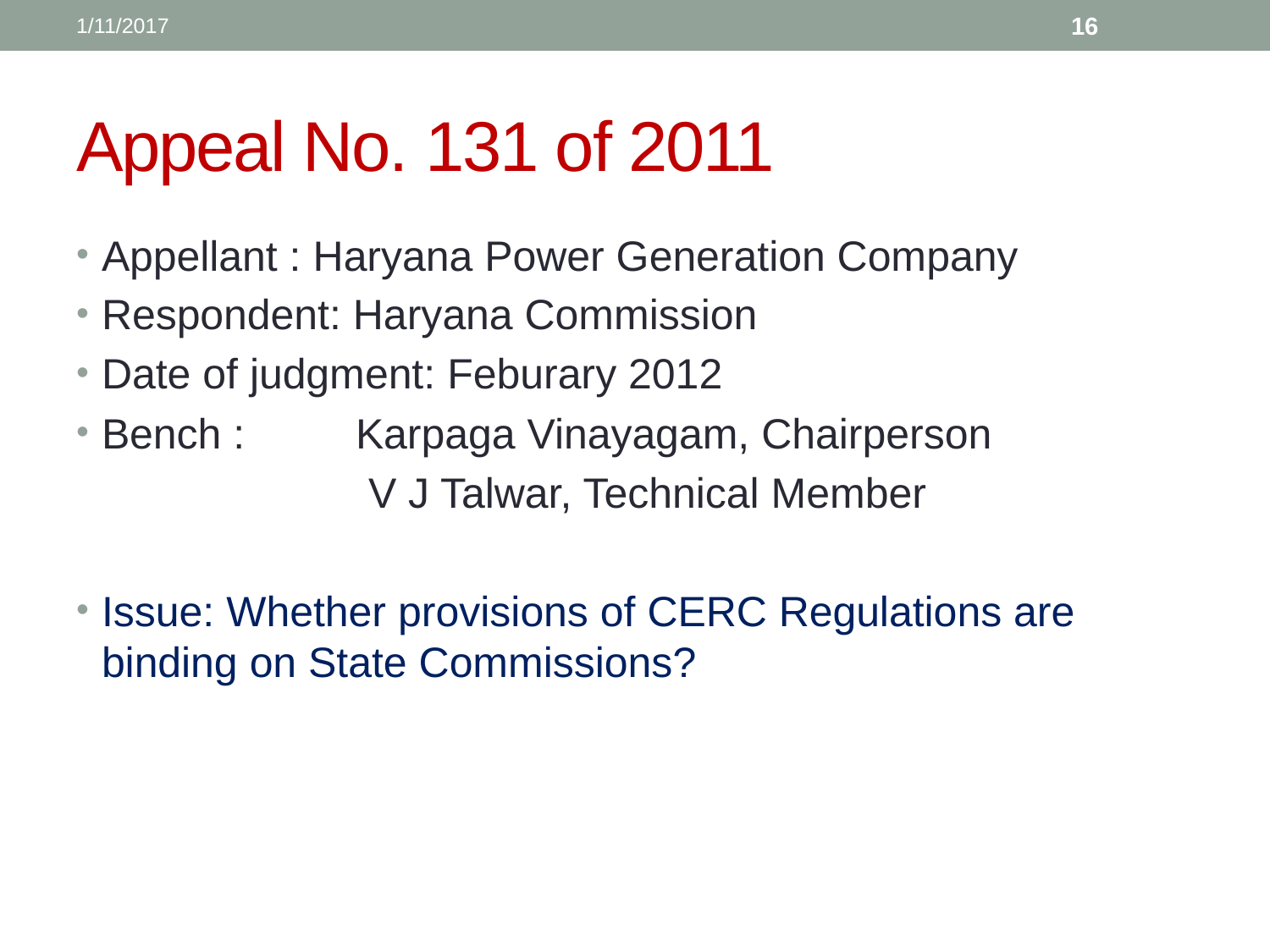

1/11/2017
16
# Appeal No. 131 of 2011
Appellant : Haryana Power Generation Company
Respondent: Haryana Commission
Date of judgment: Feburary 2012
Bench : 	Karpaga Vinayagam, Chairperson
		V J Talwar, Technical Member

Issue: Whether provisions of CERC Regulations are binding on State Commissions?